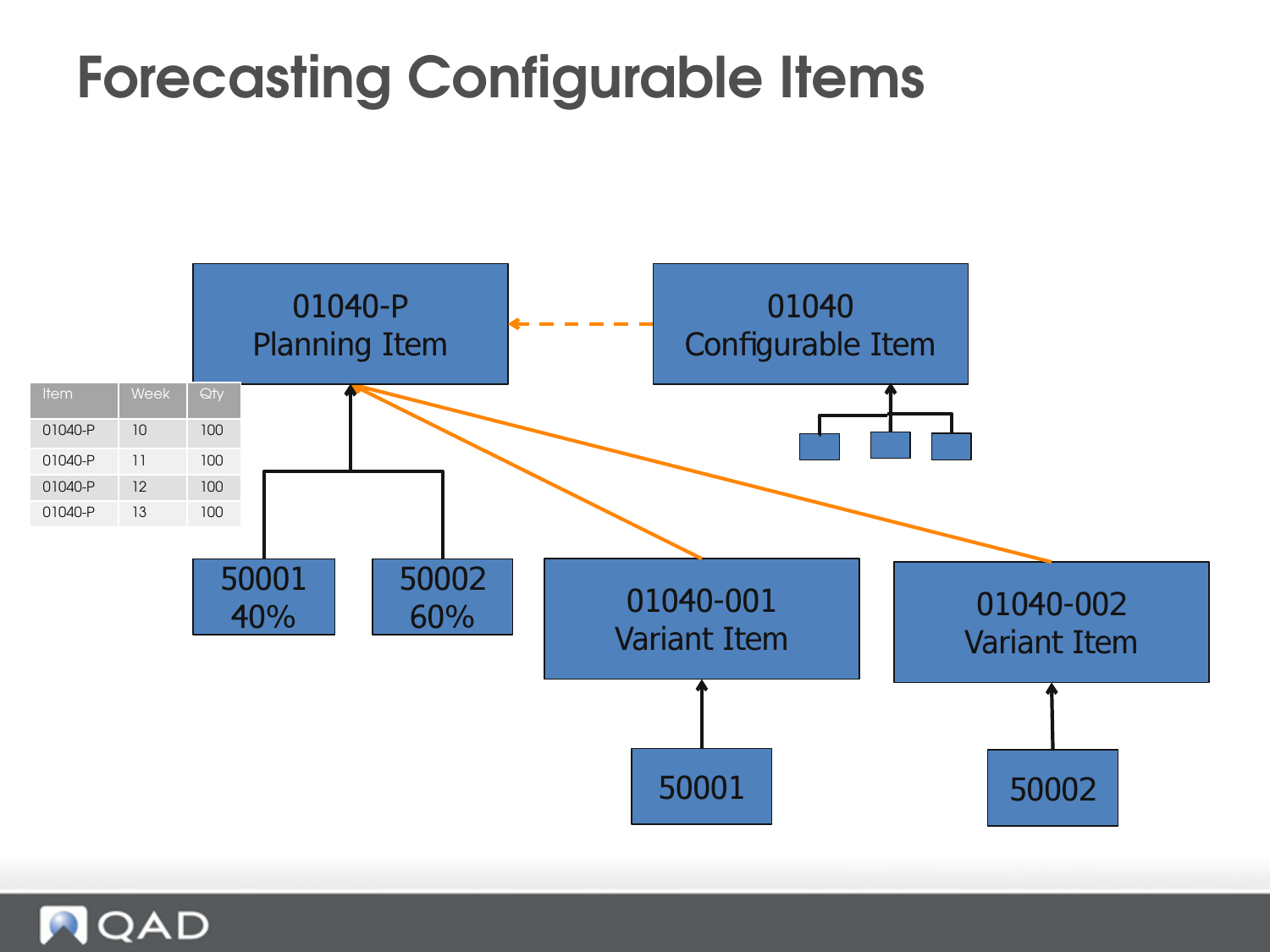

# Forecasting Configurable Items

01040-P
Planning Item
50001
40%
50002
60%
01040
Configurable Item
| Item | Week | Qty |
| --- | --- | --- |
| 01040-P | 10 | 100 |
| 01040-P | 11 | 100 |
| 01040-P | 12 | 100 |
| 01040-P | 13 | 100 |
01040-001
Variant Item
50001
01040-002
Variant Item
50002